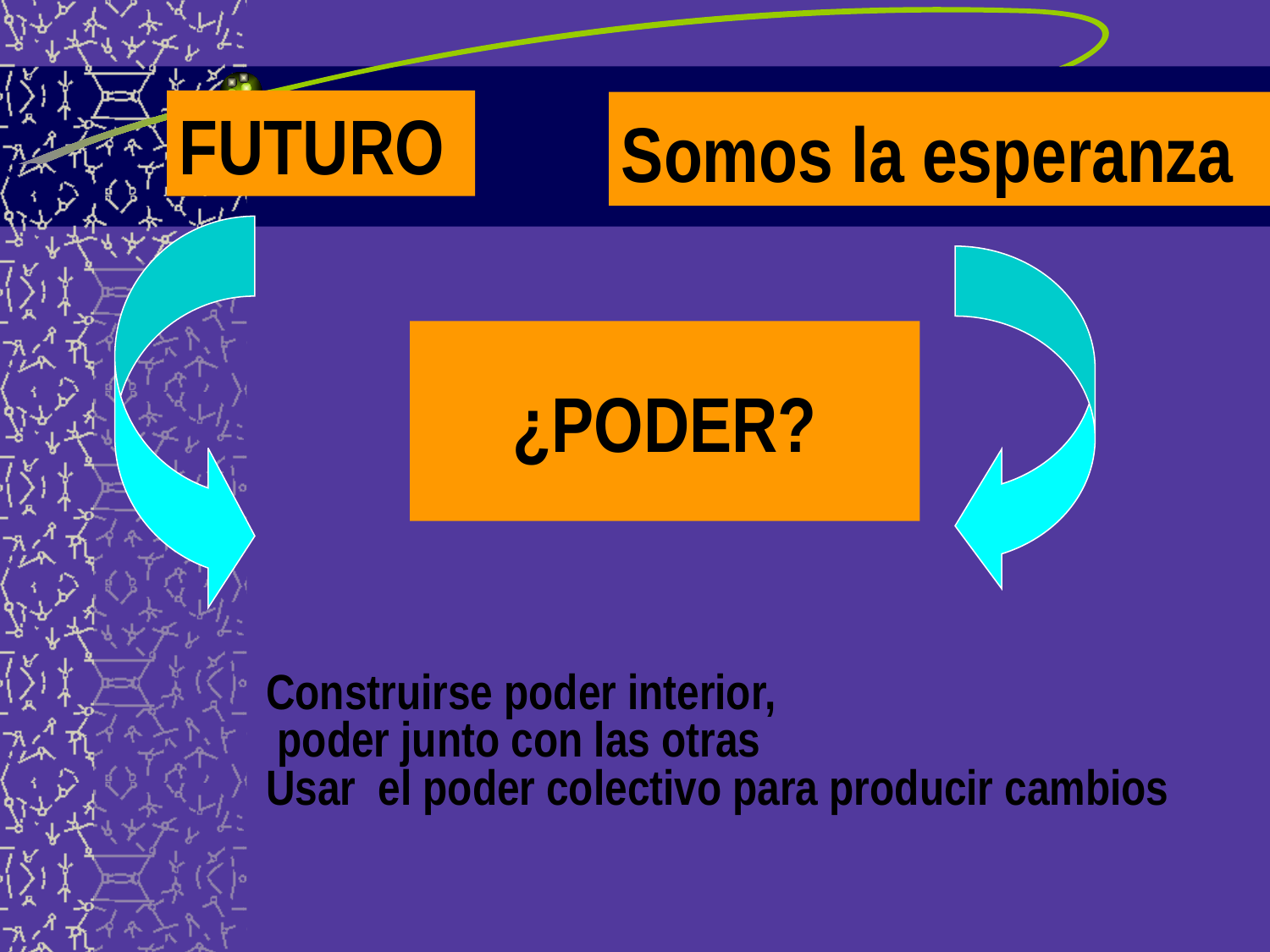

FUTURO
Somos la esperanza

¿PODER?
Construirse poder interior,
 poder junto con las otras
Usar  el poder colectivo para producir cambios